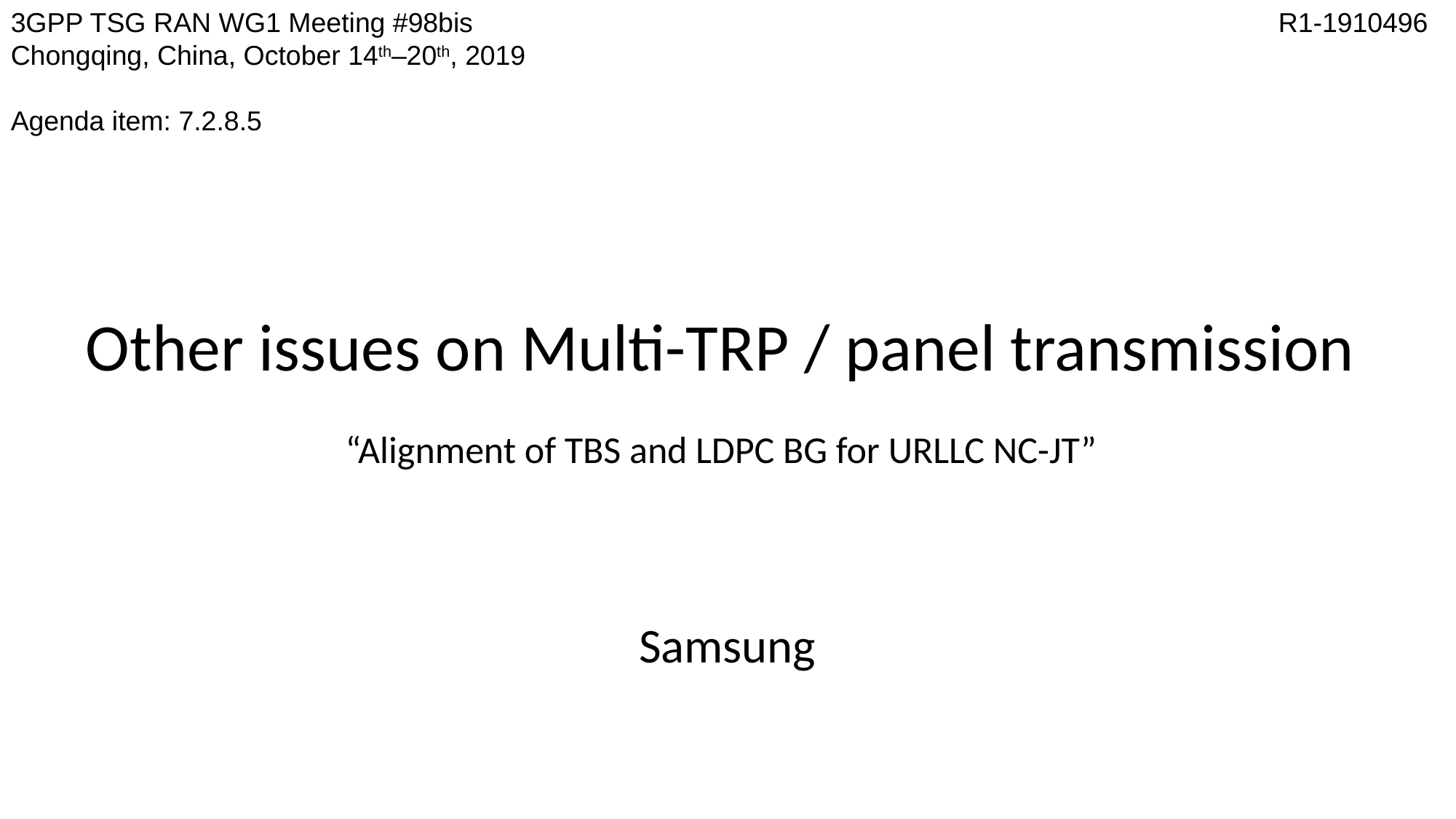

3GPP TSG RAN WG1 Meeting #98bis
Chongqing, China, October 14th–20th, 2019

Agenda item: 7.2.8.5
R1-1910496
# Other issues on Multi-TRP / panel transmission “Alignment of TBS and LDPC BG for URLLC NC-JT”
Samsung